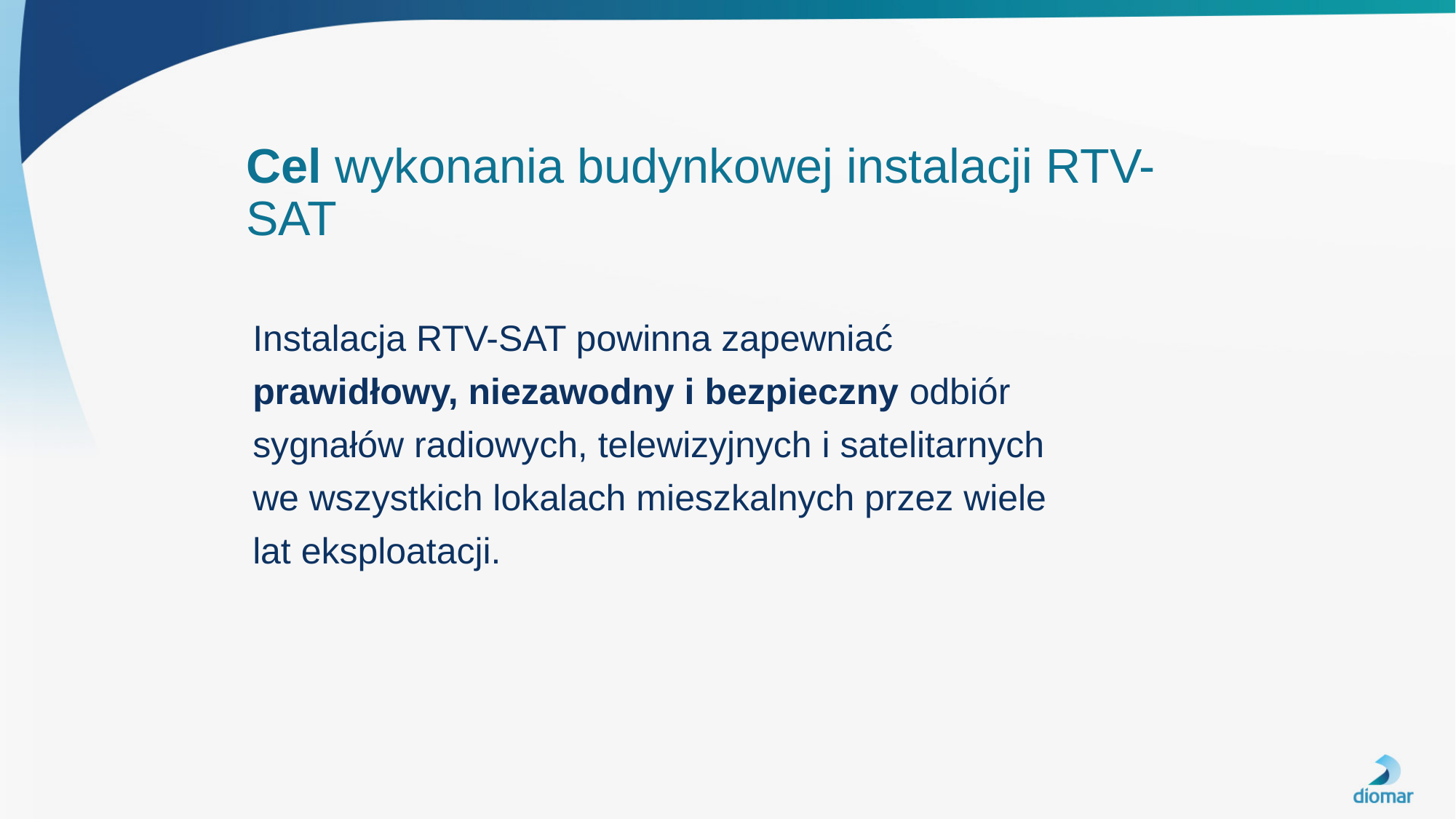

# Cel wykonania budynkowej instalacji RTV-SAT
Instalacja RTV-SAT powinna zapewniać prawidłowy, niezawodny i bezpieczny odbiór sygnałów radiowych, telewizyjnych i satelitarnych we wszystkich lokalach mieszkalnych przez wiele lat eksploatacji.